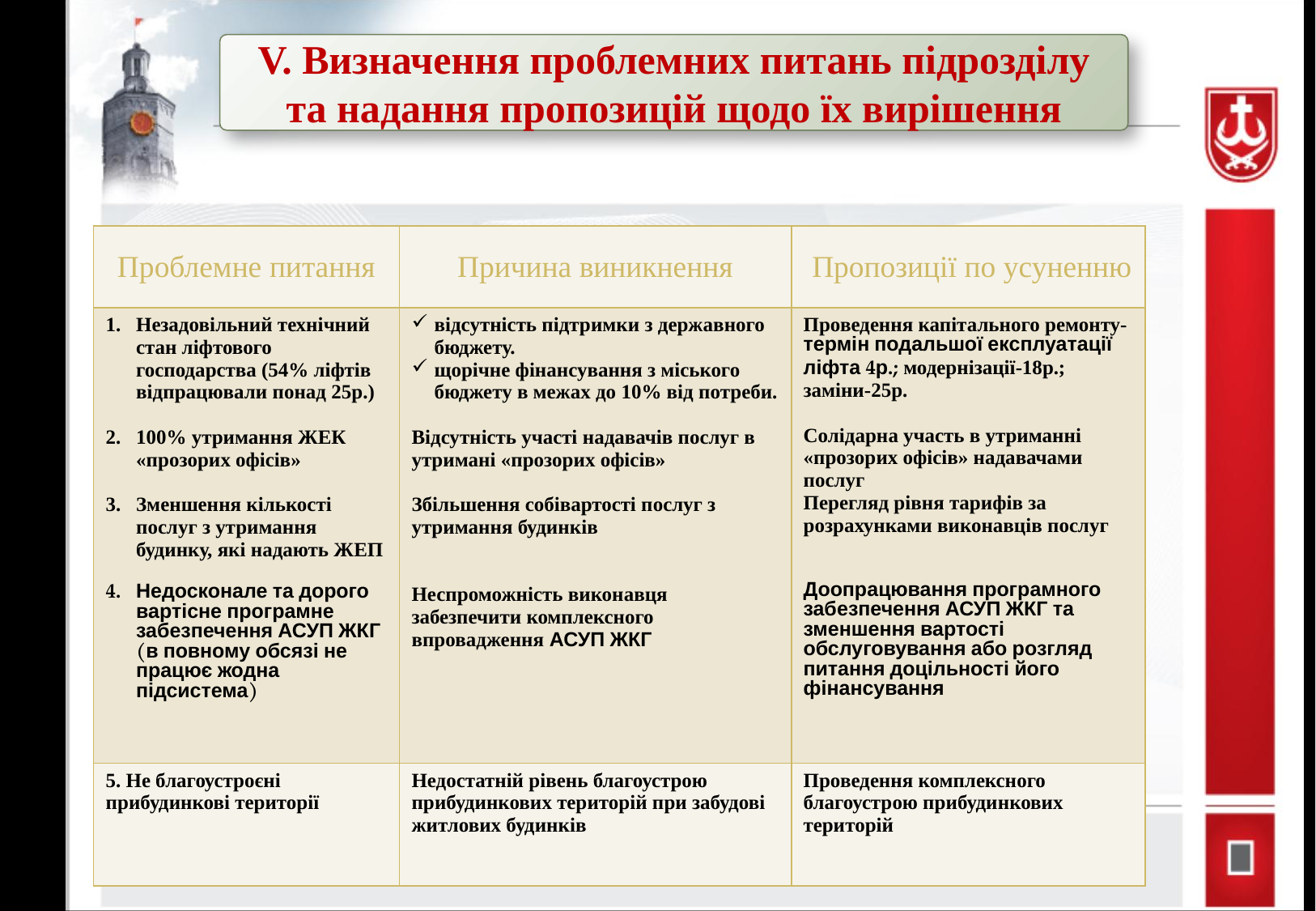

V. Визначення проблемних питань підрозділу та надання пропозицій щодо їх вирішення
| Проблемне питання | Причина виникнення | Пропозиції по усуненню |
| --- | --- | --- |
| Незадовільний технічний стан ліфтового господарства (54% ліфтів відпрацювали понад 25р.) 100% утримання ЖЕК «прозорих офісів» Зменшення кількості послуг з утримання будинку, які надають ЖЕП Недосконале та дорого вартісне програмне забезпечення АСУП ЖКГ (в повному обсязі не працює жодна підсистема) | відсутність підтримки з державного бюджету. щорічне фінансування з міського бюджету в межах до 10% від потреби. Відсутність участі надавачів послуг в утримані «прозорих офісів» Збільшення собівартості послуг з утримання будинків Неспроможність виконавця забезпечити комплексного впровадження АСУП ЖКГ | Проведення капітального ремонту-термін подальшої експлуатації ліфта 4р.; модернізації-18р.; заміни-25р. Солідарна участь в утриманні «прозорих офісів» надавачами послуг Перегляд рівня тарифів за розрахунками виконавців послуг Доопрацювання програмного забезпечення АСУП ЖКГ та зменшення вартості обслуговування або розгляд питання доцільності його фінансування |
| 5. Не благоустроєні прибудинкові території | Недостатній рівень благоустрою прибудинкових територій при забудові житлових будинків | Проведення комплексного благоустрою прибудинкових територій |